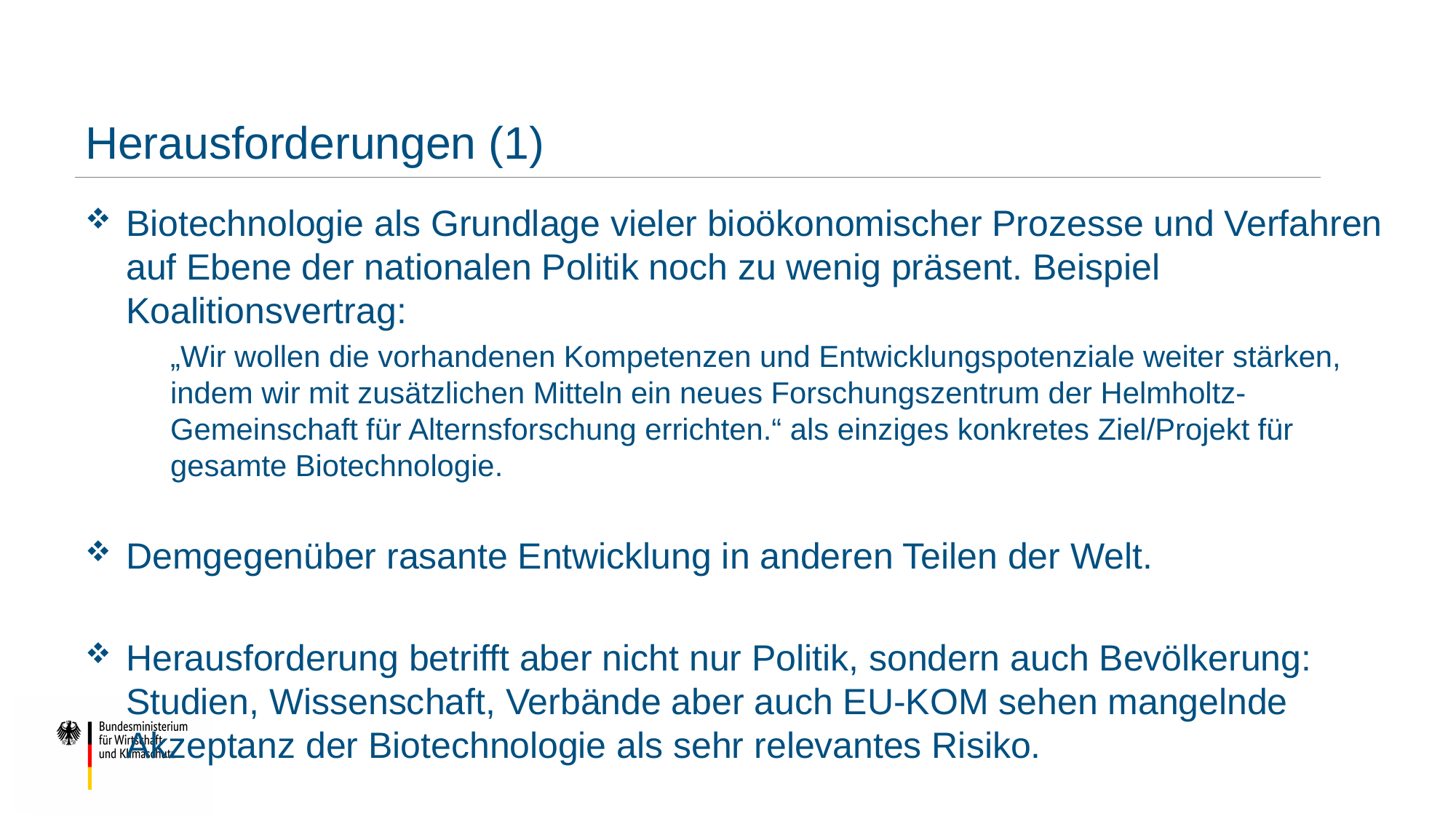

# Herausforderungen (1)
Biotechnologie als Grundlage vieler bioökonomischer Prozesse und Verfahren auf Ebene der nationalen Politik noch zu wenig präsent. Beispiel Koalitionsvertrag:
„Wir wollen die vorhandenen Kompetenzen und Entwicklungspotenziale weiter stärken, indem wir mit zusätzlichen Mitteln ein neues Forschungszentrum der Helmholtz-Gemeinschaft für Alternsforschung errichten.“ als einziges konkretes Ziel/Projekt für gesamte Biotechnologie.

Demgegenüber rasante Entwicklung in anderen Teilen der Welt.

Herausforderung betrifft aber nicht nur Politik, sondern auch Bevölkerung: Studien, Wissenschaft, Verbände aber auch EU-KOM sehen mangelnde Akzeptanz der Biotechnologie als sehr relevantes Risiko.